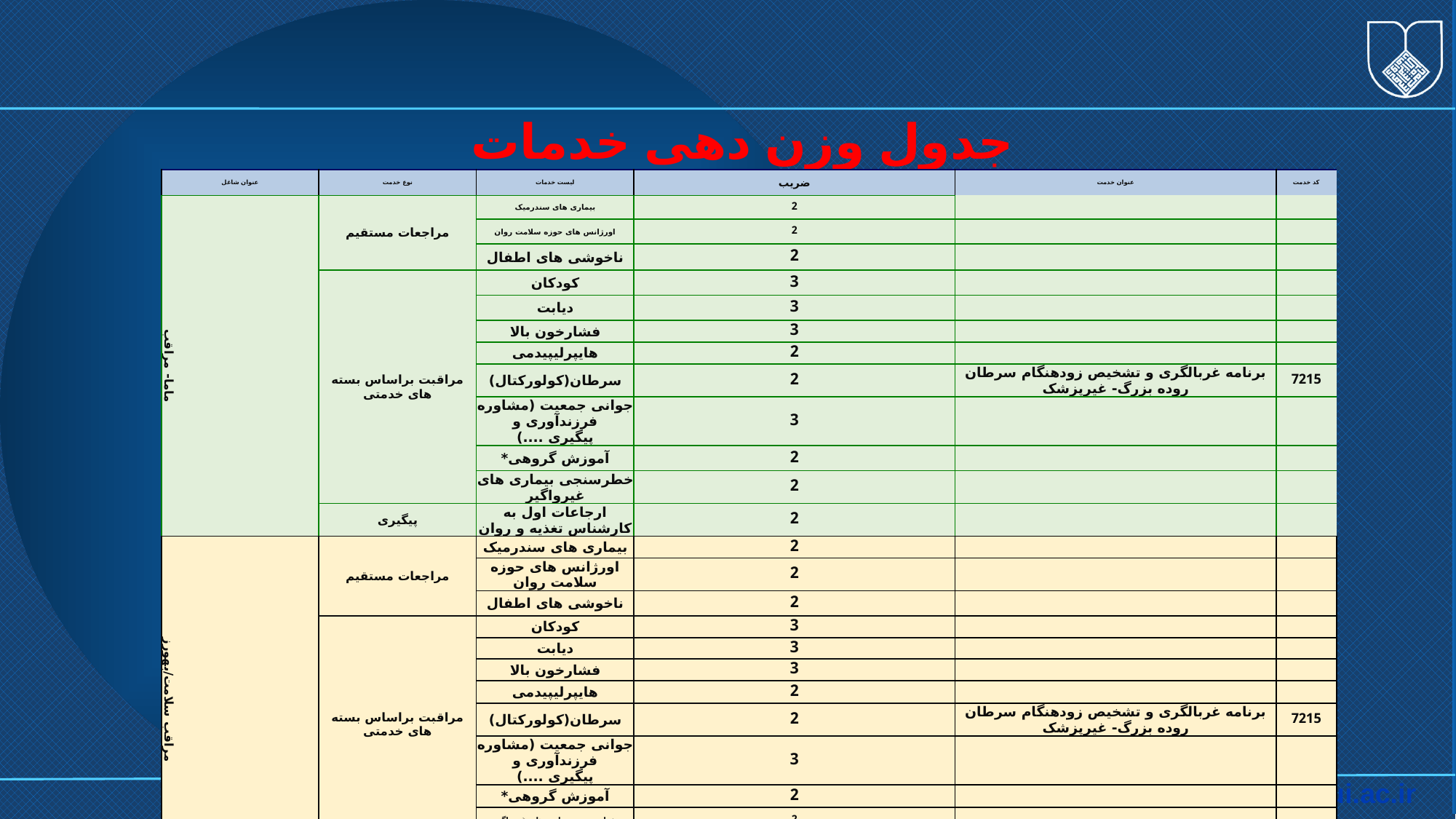

| جدول وزن دهی خدمات |  |  |  |  |  |
| --- | --- | --- | --- | --- | --- |
| عنوان شاغل | نوع خدمت | لیست خدمات | ضریب | عنوان خدمت | کد خدمت |
| ماما- مراقب | مراجعات مستقیم | بیماری های سندرمیک | 2 |  |  |
|  |  | اورژانس های حوزه سلامت روان | 2 |  |  |
|  |  | ناخوشی های اطفال | 2 |  |  |
|  | مراقبت براساس بسته های خدمتی | کودکان | 3 |  |  |
|  |  | دیابت | 3 |  |  |
|  |  | فشارخون بالا | 3 |  |  |
|  |  | هایپرلیپیدمی | 2 |  |  |
|  |  | سرطان(کولورکتال) | 2 | برنامه غربالگری و تشخیص زودهنگام سرطان روده بزرگ- غیرپزشک | 7215 |
|  |  | جوانی جمعیت (مشاوره فرزندآوری و پیگیری ....) | 3 |  |  |
|  |  | آموزش گروهی\* | 2 |  |  |
|  |  | خطرسنجی بیماری های غیرواگیر | 2 |  |  |
|  | پیگیری | ارجاعات اول به کارشناس تغذیه و روان | 2 |  |  |
| مراقب سلامت/بهورز | مراجعات مستقیم | بیماری های سندرمیک | 2 |  |  |
|  |  | اورژانس های حوزه سلامت روان | 2 |  |  |
|  |  | ناخوشی های اطفال | 2 |  |  |
|  | مراقبت براساس بسته های خدمتی | کودکان | 3 |  |  |
|  |  | دیابت | 3 |  |  |
|  |  | فشارخون بالا | 3 |  |  |
|  |  | هایپرلیپیدمی | 2 |  |  |
|  |  | سرطان(کولورکتال) | 2 | برنامه غربالگری و تشخیص زودهنگام سرطان روده بزرگ- غیرپزشک | 7215 |
|  |  | جوانی جمعیت (مشاوره فرزندآوری و پیگیری ....) | 3 |  |  |
|  |  | آموزش گروهی\* | 2 |  |  |
|  |  | خطرسنجی بیماری های غیرواگیر | 2 |  |  |
|  | پیگیری | ارجاعات اول به کارشناس تغذیه و روان | 2 |  |  |